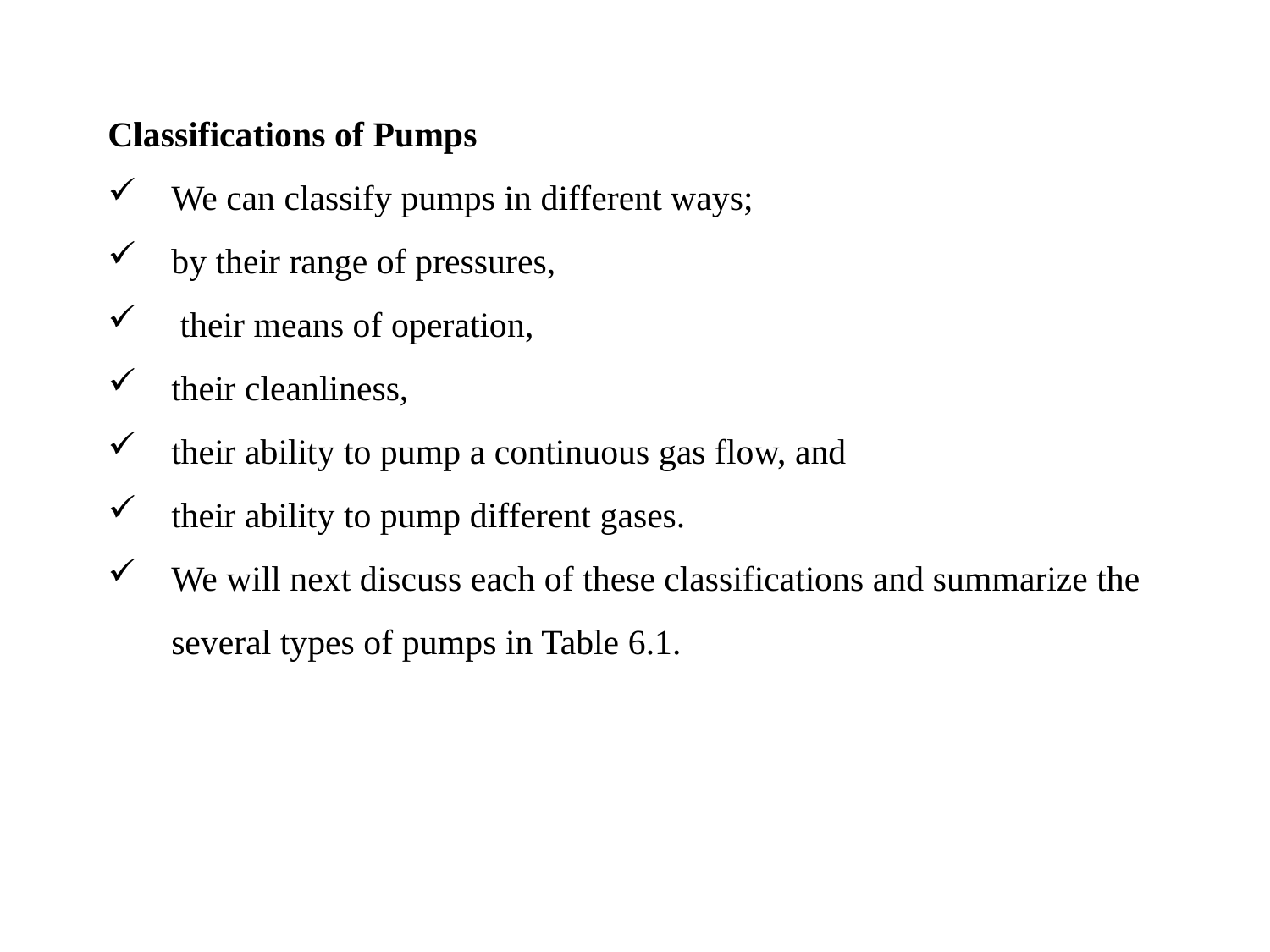

Classifications of Pumps
We can classify pumps in different ways;
by their range of pressures,
 their means of operation,
their cleanliness,
their ability to pump a continuous gas flow, and
their ability to pump different gases.
We will next discuss each of these classifications and summarize the several types of pumps in Table 6.1.